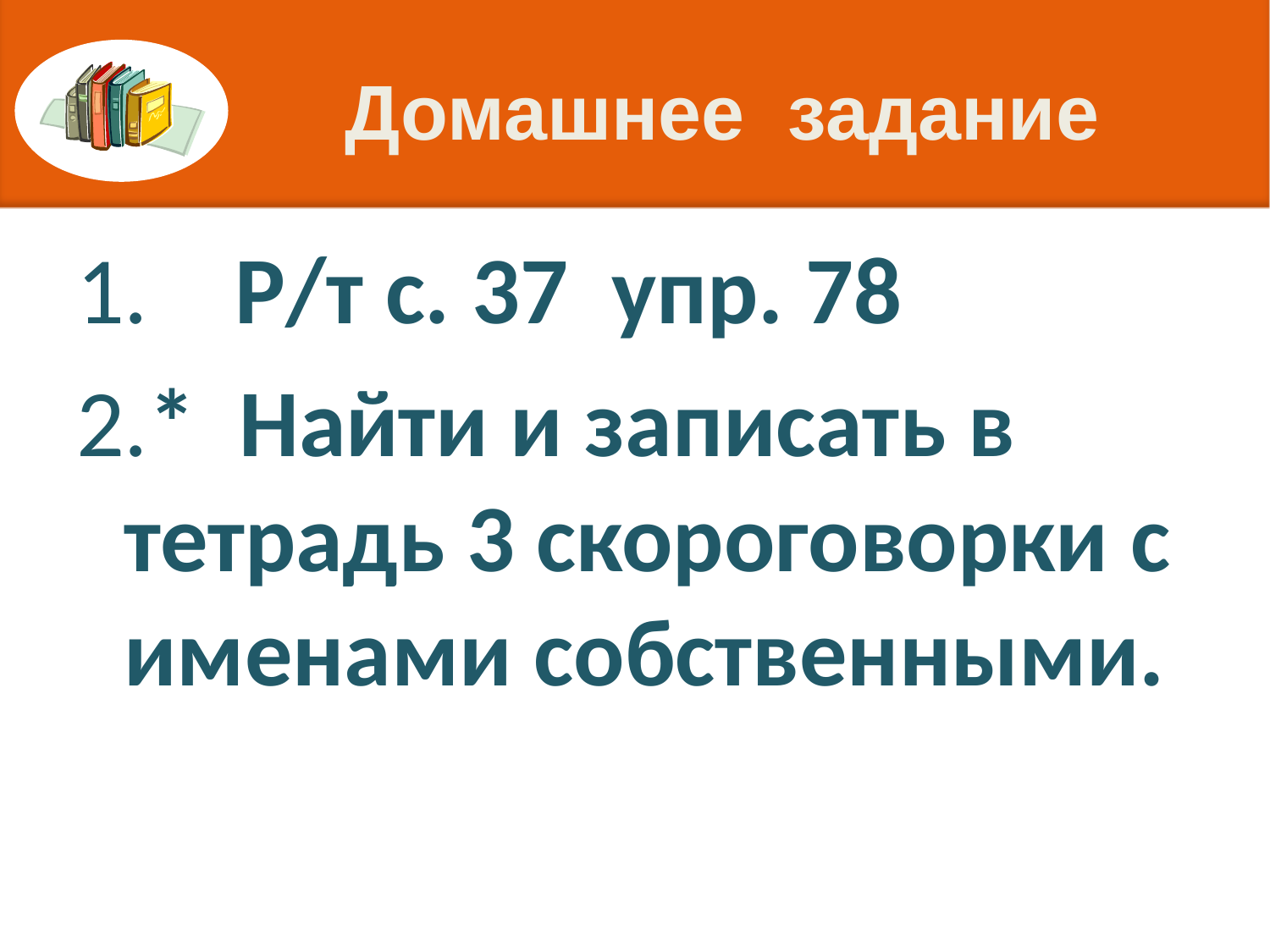

# Домашнее  задание
1.    Р/т с. 37  упр. 78
2.*  Найти и записать в тетрадь 3 скороговорки с именами собственными.